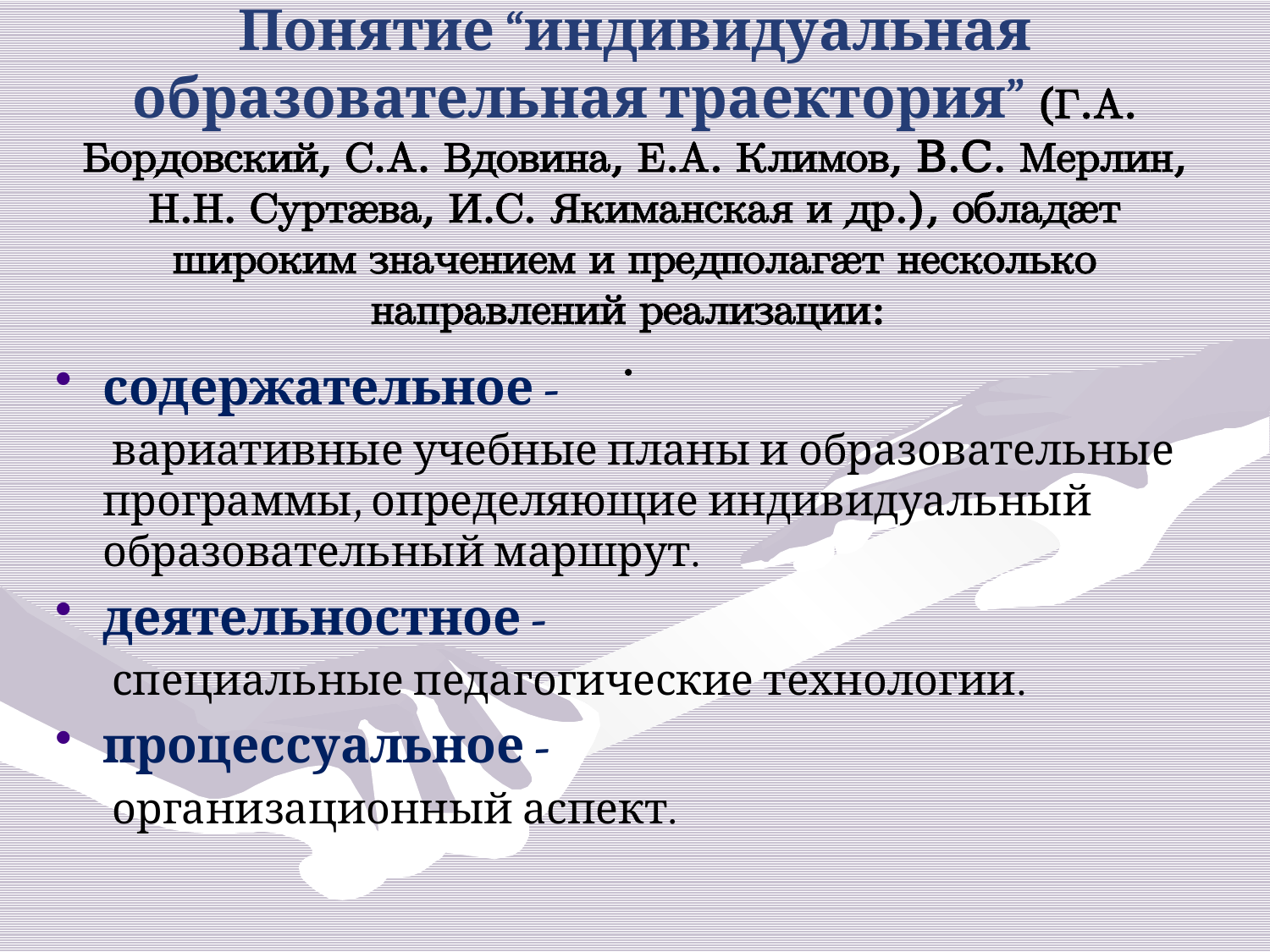

# Понятие “индивидуальная образовательная траектория” (Г.А. Бордовский, С.А. Вдовина, Е.А. Климов, B.C. Мерлин, Н.Н. Суртаева, И.С. Якиманская и др.), обладает широким значением и предполагает несколько направлений реализации: .
содержательное -
      вариативные учебные планы и образовательные программы, определяющие индивидуальный образовательный маршрут.
деятельностное -
      специальные педагогические технологии.
процессуальное -
      организационный аспект.